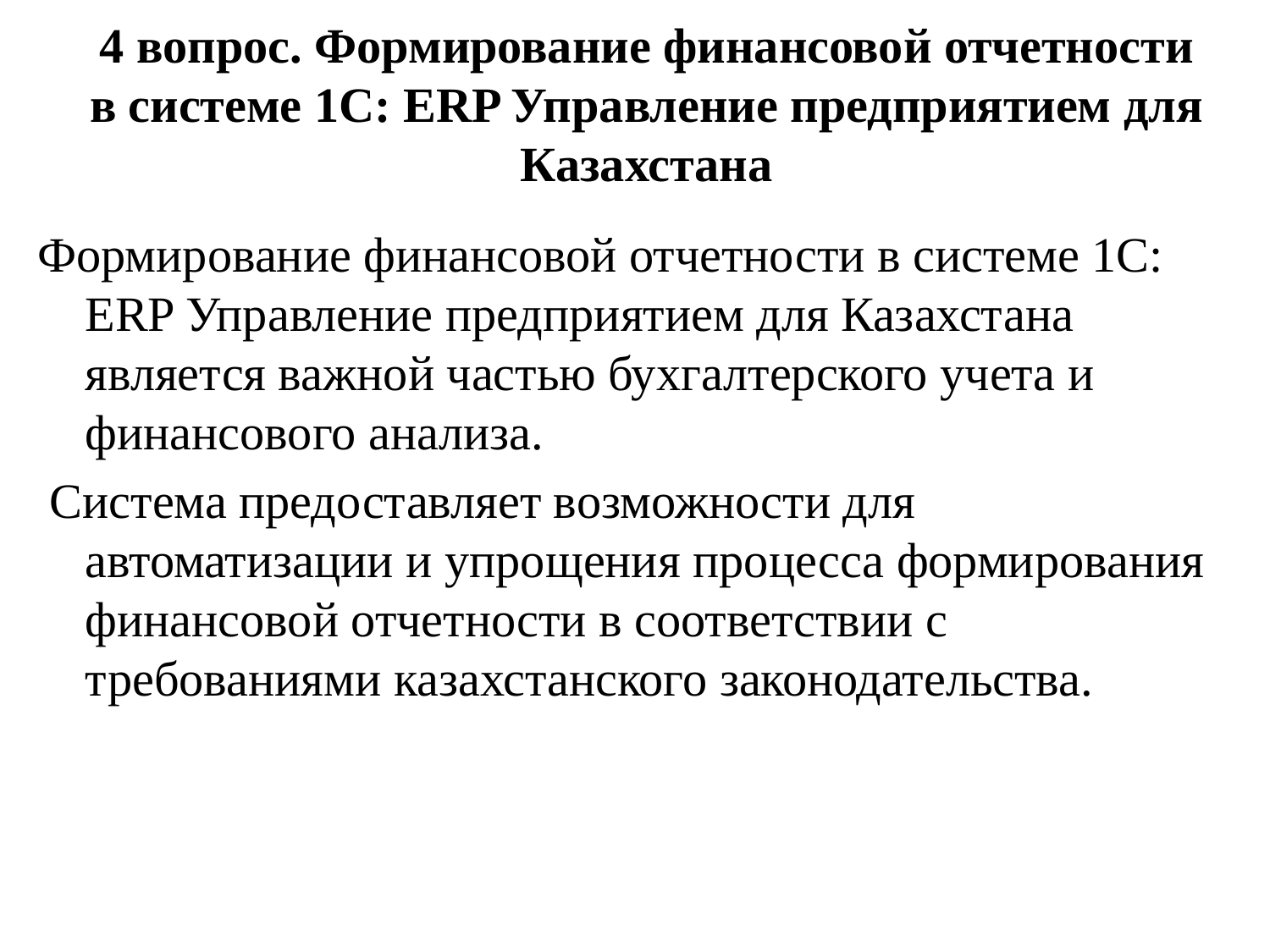

# 4 вопрос. Формирование финансовой отчетности в системе 1С: ERP Управление предприятием для Казахстана
Формирование финансовой отчетности в системе 1С: ERP Управление предприятием для Казахстана является важной частью бухгалтерского учета и финансового анализа.
 Система предоставляет возможности для автоматизации и упрощения процесса формирования финансовой отчетности в соответствии с требованиями казахстанского законодательства.